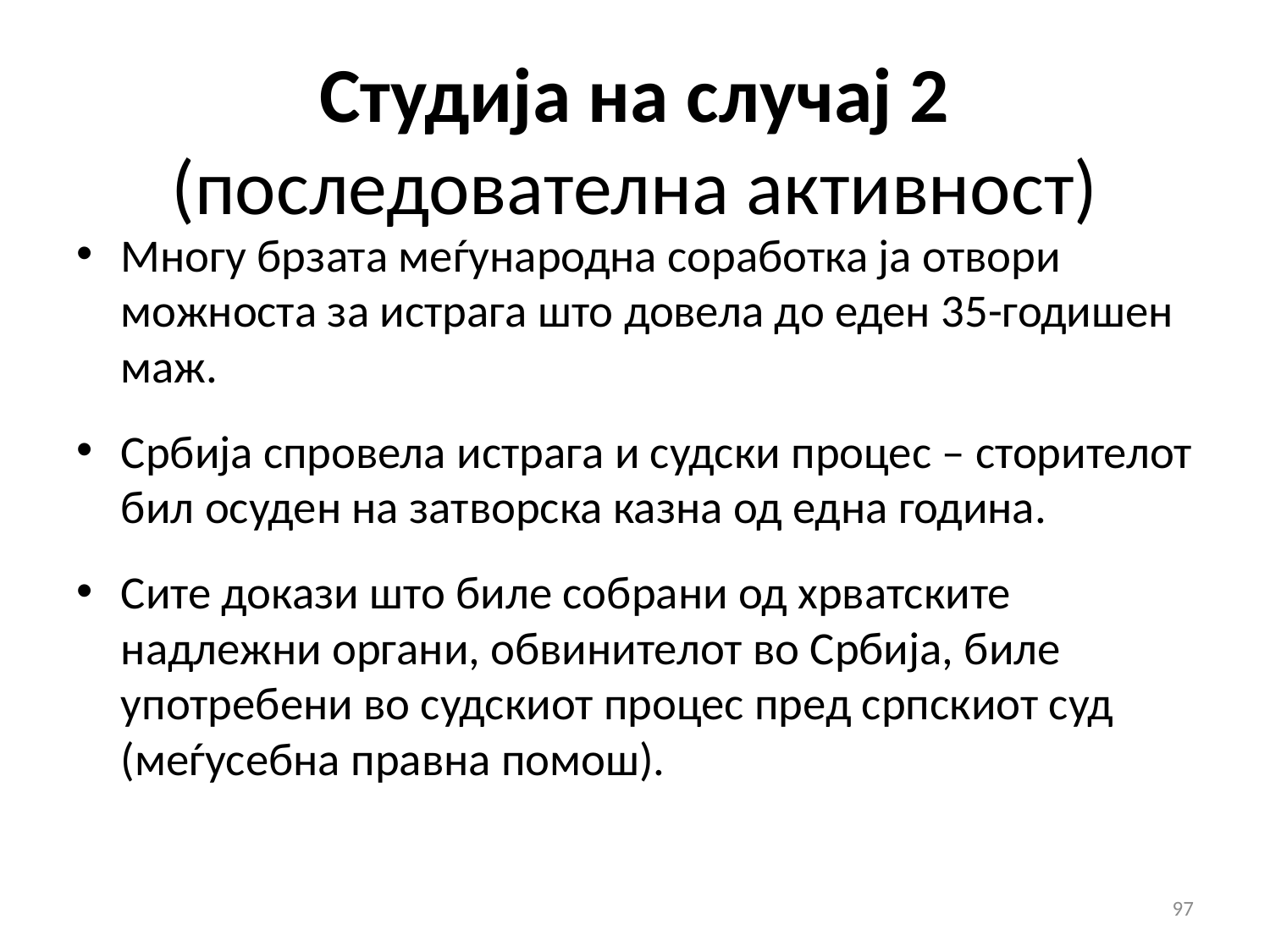

# Студија на случај 2 (последователна активност)
Многу брзата меѓународна соработка ја отвори можноста за истрага што довела до еден 35-годишен маж.
Србија спровела истрага и судски процес – сторителот бил осуден на затворска казна од една година.
Сите докази што биле собрани од хрватските надлежни органи, обвинителот во Србија, биле употребени во судскиот процес пред српскиот суд (меѓусебна правна помош).

97